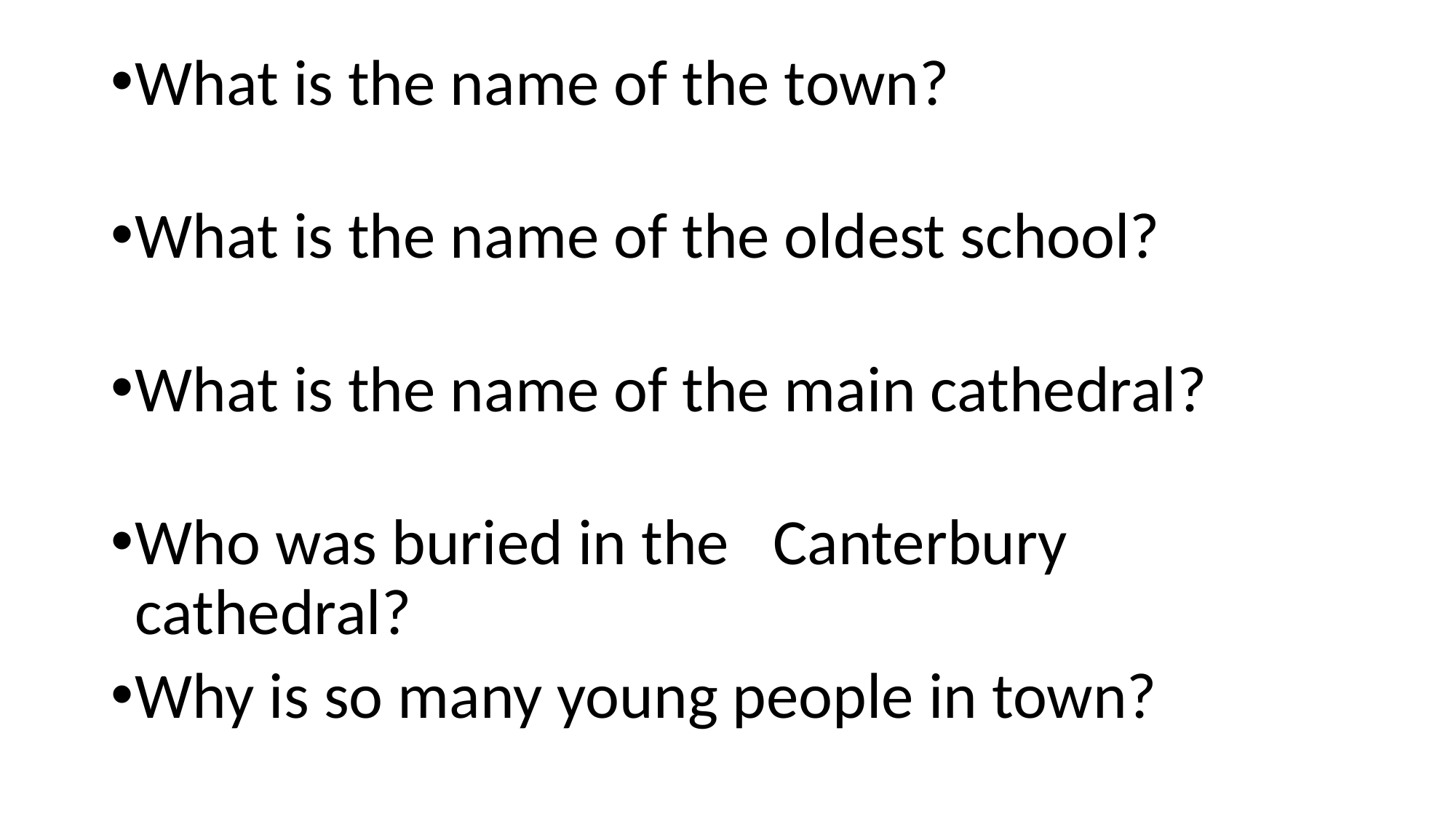

#
What is the name of the town?
What is the name of the oldest school?
What is the name of the main cathedral?
Who was buried in the   Canterbury cathedral?
Why is so many young people in town?